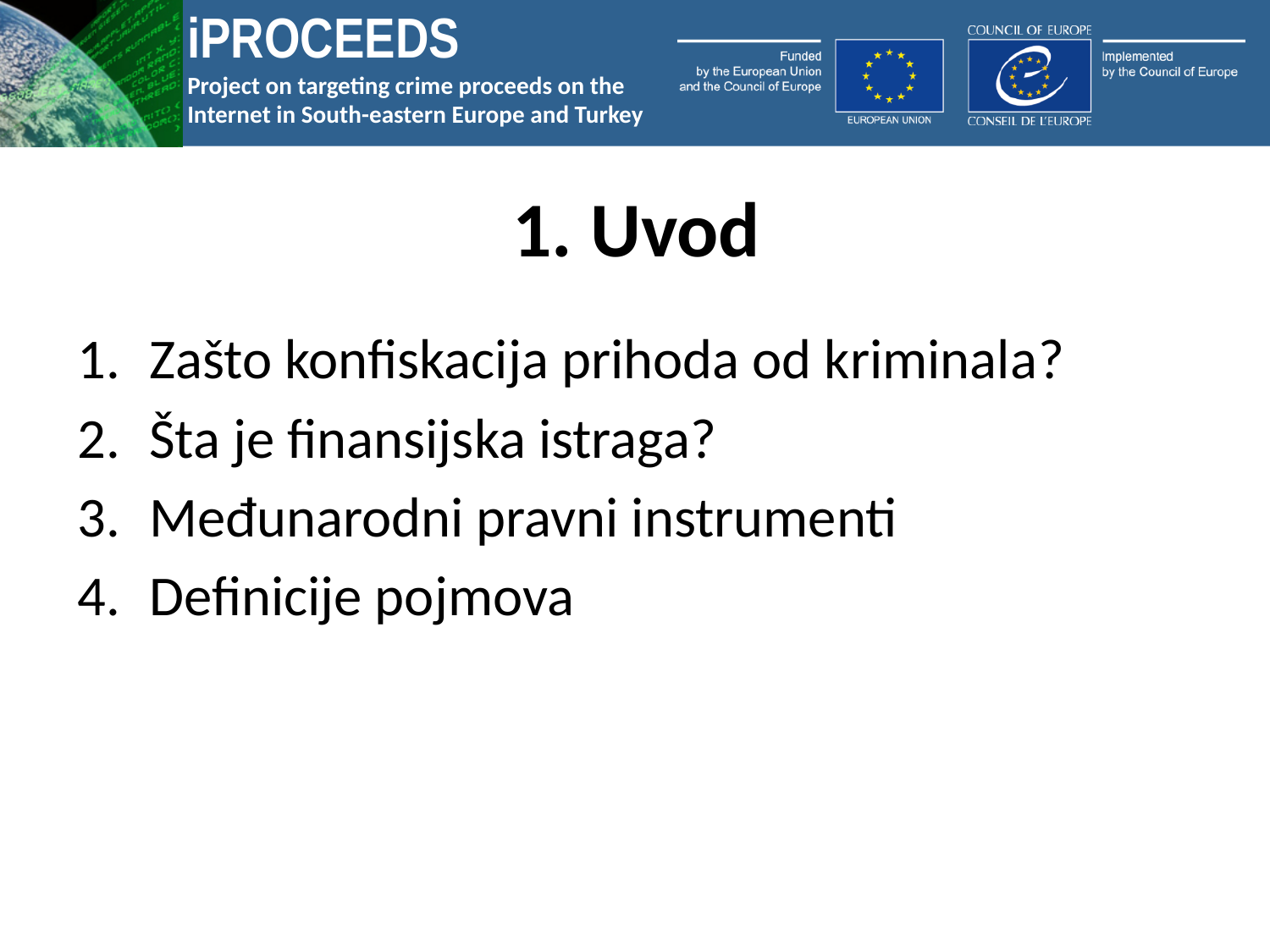

# 1. Uvod
Zašto konfiskacija prihoda od kriminala?
Šta je finansijska istraga?
Međunarodni pravni instrumenti
Definicije pojmova